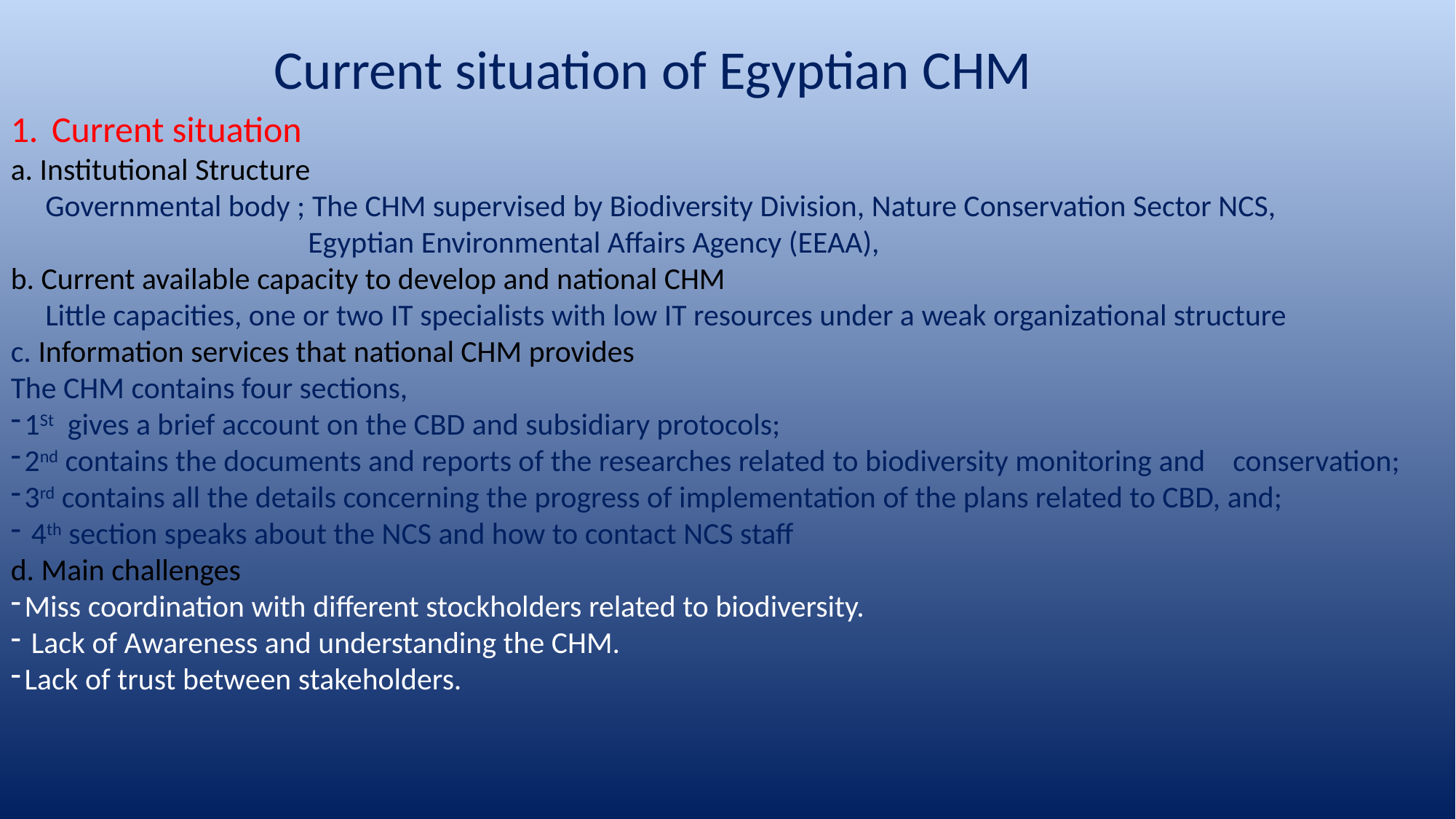

Current situation of Egyptian CHM
Current situation
a. Institutional Structure
     Governmental body ; The CHM supervised by Biodiversity Division, Nature Conservation Sector NCS,
                                           Egyptian Environmental Affairs Agency (EEAA),
b. Current available capacity to develop and national CHM
     Little capacities, one or two IT specialists with low IT resources under a weak organizational structure
c. Information services that national CHM provides
The CHM contains four sections,
1St  gives a brief account on the CBD and subsidiary protocols;
2nd contains the documents and reports of the researches related to biodiversity monitoring and    conservation;
3rd contains all the details concerning the progress of implementation of the plans related to CBD, and;
 4th section speaks about the NCS and how to contact NCS staff
d. Main challenges
Miss coordination with different stockholders related to biodiversity.
 Lack of Awareness and understanding the CHM.
Lack of trust between stakeholders.